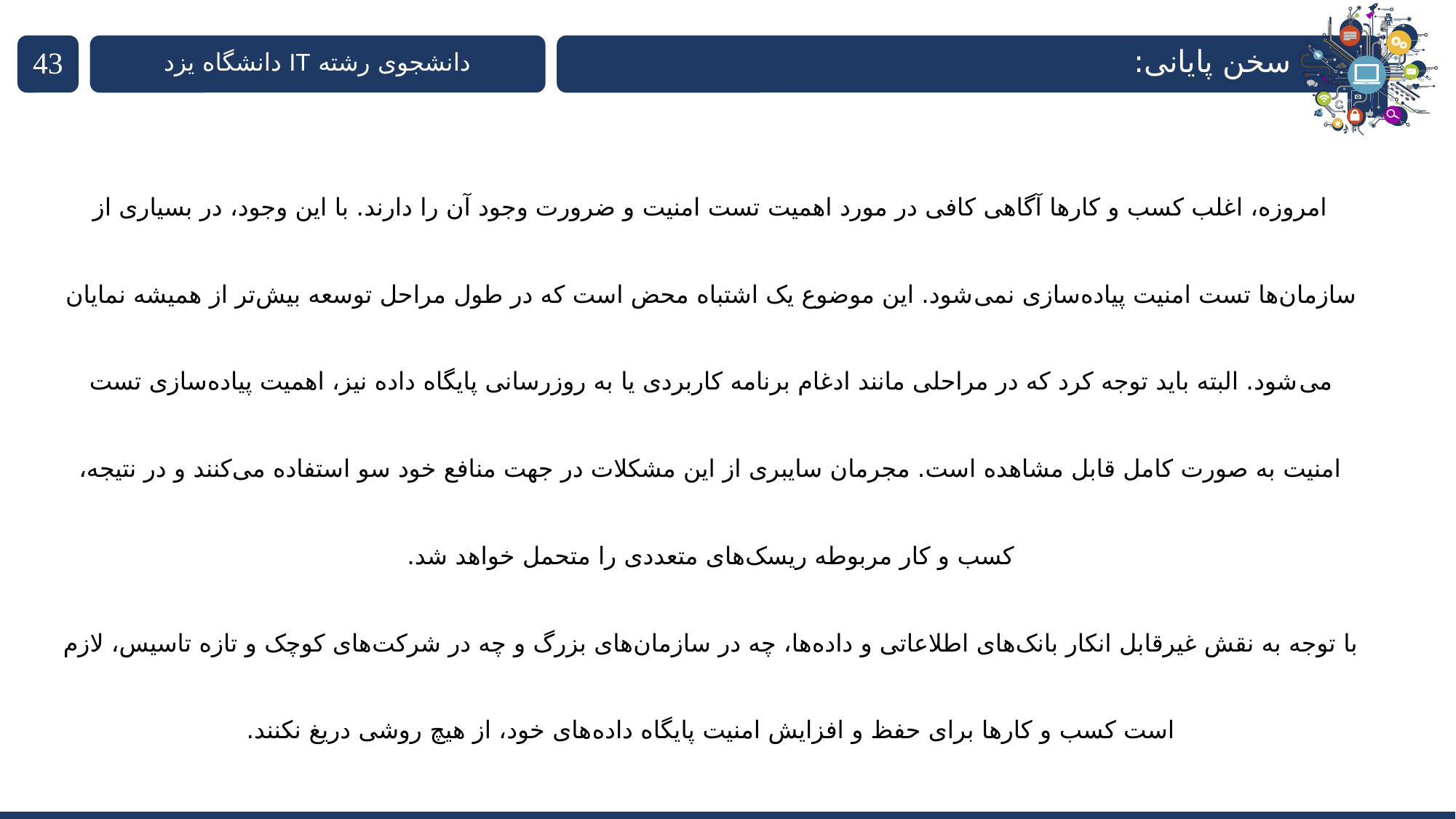

سخن پایانی:
دانشجوی رشته IT دانشگاه یزد
امروزه، اغلب کسب و کارها آگاهی کافی در مورد اهمیت تست امنیت و ضرورت وجود آن را دارند. با این وجود، در بسیاری از سازمان‌ها تست امنیت پیاده‌سازی نمی‌شود. این موضوع یک اشتباه محض است که در طول مراحل توسعه بیش‌تر از همیشه نمایان می‌شود. البته باید توجه کرد که در مراحلی مانند ادغام برنامه کاربردی یا به روزرسانی پایگاه داده نیز، اهمیت پیاده‌سازی تست امنیت به صورت کامل قابل مشاهده است. مجرمان سایبری از این مشکلات در جهت منافع خود سو استفاده می‌کنند و در نتیجه، کسب و کار مربوطه ریسک‌های متعددی را متحمل خواهد شد.
با توجه به نقش غیرقابل انکار بانک‌های اطلاعاتی و داده‌ها، چه در سازمان‌های بزرگ و چه در شرکت‌های کوچک و تازه تاسیس، لازم است کسب و کارها برای حفظ و افزایش امنیت پایگاه داده‌های خود، از هیچ روشی دریغ نکنند.